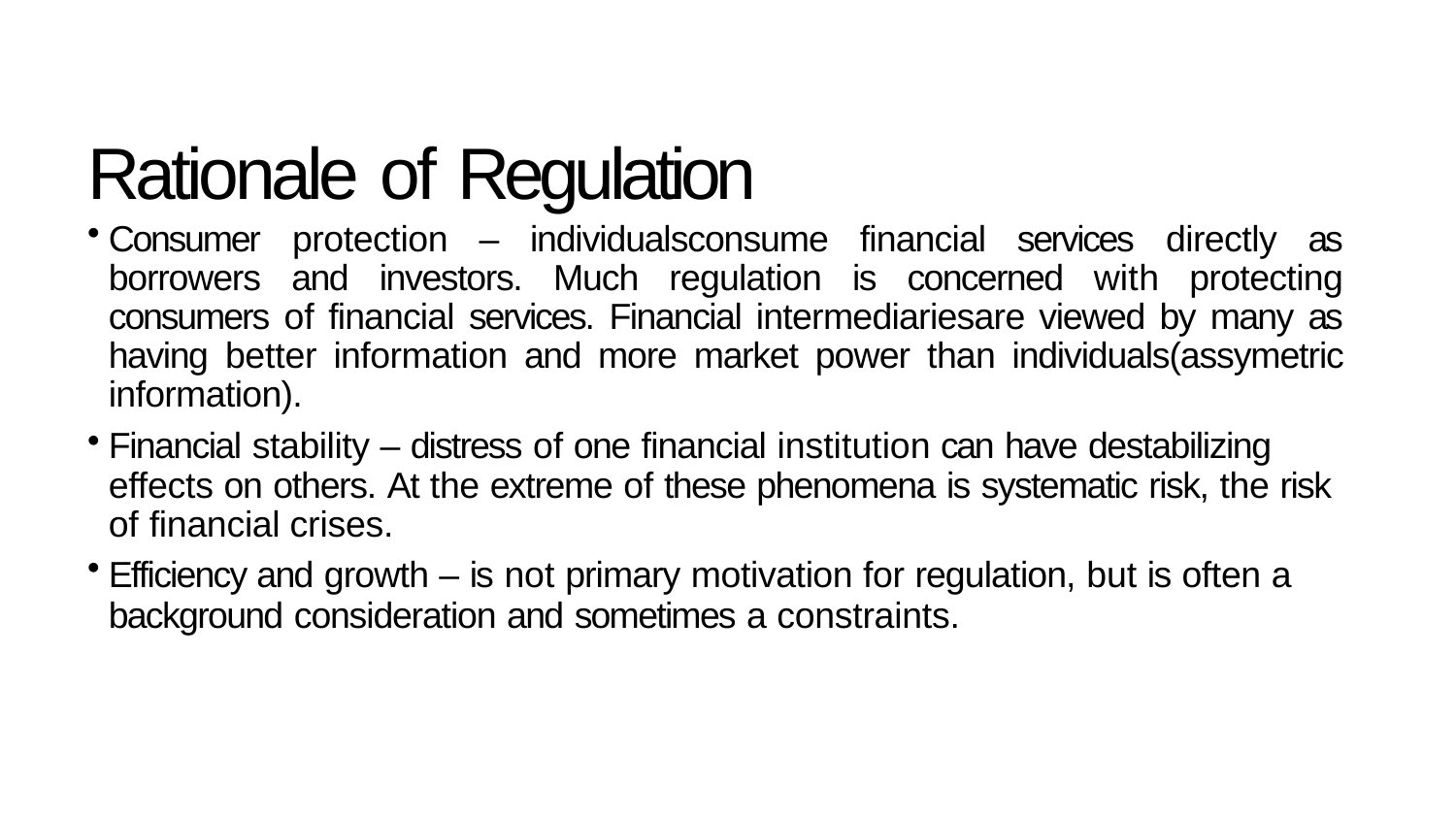

# Rationale of Regulation
Consumer protection – individualsconsume financial services directly as borrowers and investors. Much regulation is concerned with protecting consumers of financial services. Financial intermediariesare viewed by many as having better information and more market power than individuals(assymetric information).
Financial stability – distress of one financial institution can have destabilizing effects on others. At the extreme of these phenomena is systematic risk, the risk of financial crises.
Efficiency and growth – is not primary motivation for regulation, but is often a
background consideration and sometimes a constraints.